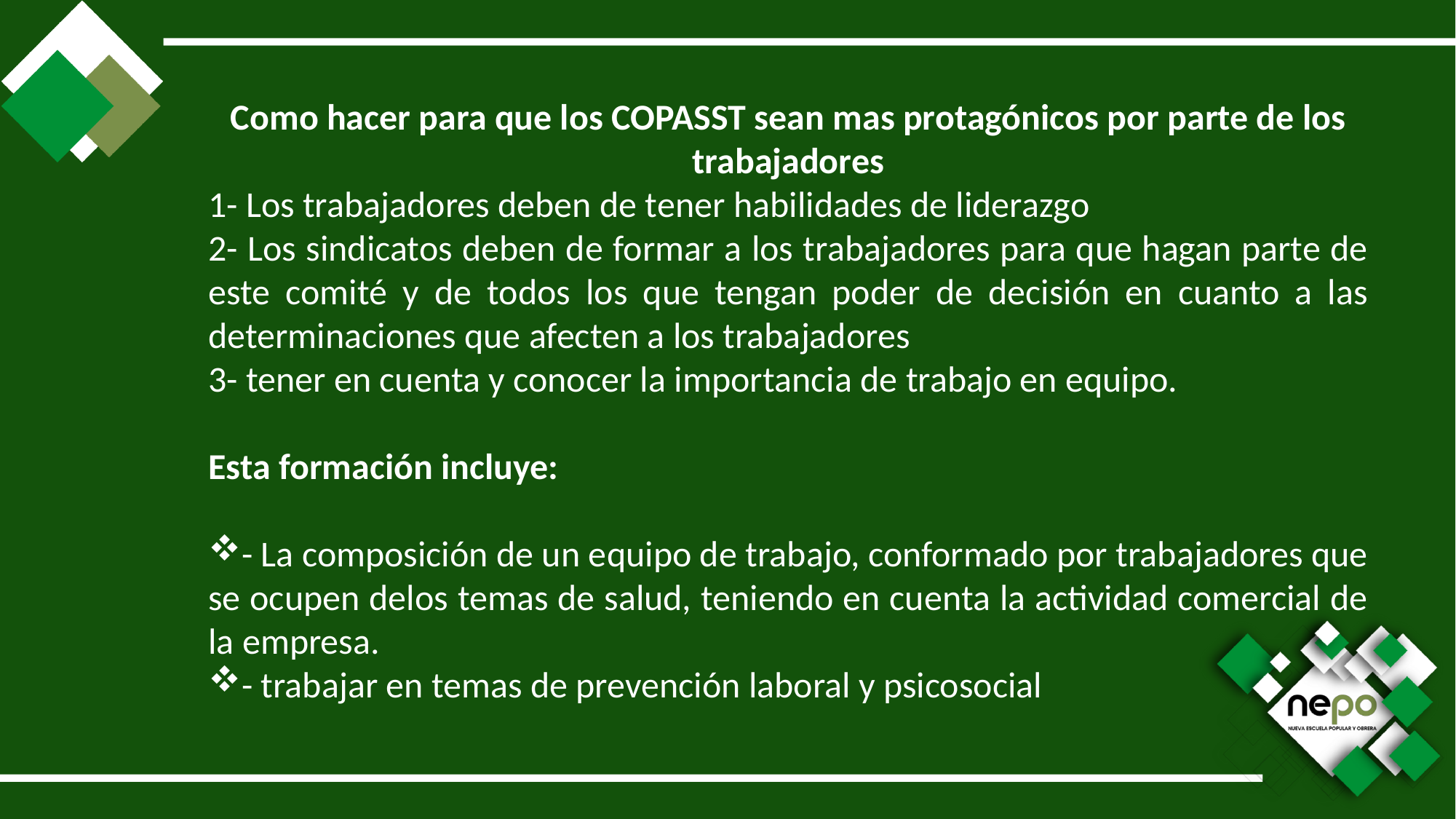

Como hacer para que los COPASST sean mas protagónicos por parte de los trabajadores
1- Los trabajadores deben de tener habilidades de liderazgo
2- Los sindicatos deben de formar a los trabajadores para que hagan parte de este comité y de todos los que tengan poder de decisión en cuanto a las determinaciones que afecten a los trabajadores
3- tener en cuenta y conocer la importancia de trabajo en equipo.

Esta formación incluye:

- La composición de un equipo de trabajo, conformado por trabajadores que se ocupen delos temas de salud, teniendo en cuenta la actividad comercial de la empresa.
- trabajar en temas de prevención laboral y psicosocial